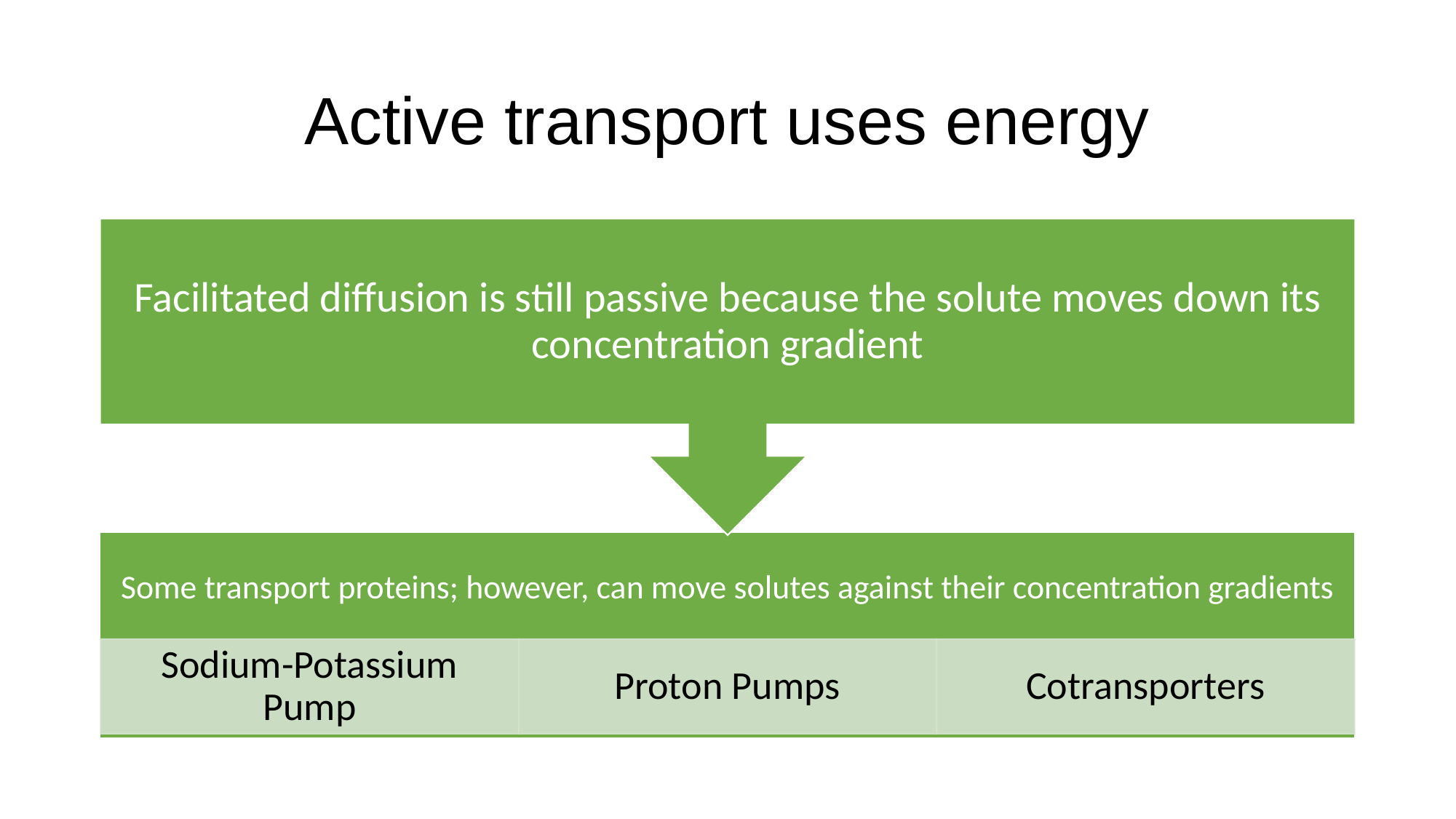

# Active transport uses energy
Some transport proteins; however, can move solutes against their concentration gradients
Sodium-Potassium Pump
Proton Pumps
Cotransporters
Facilitated diffusion is still passive because the solute moves down its concentration gradient